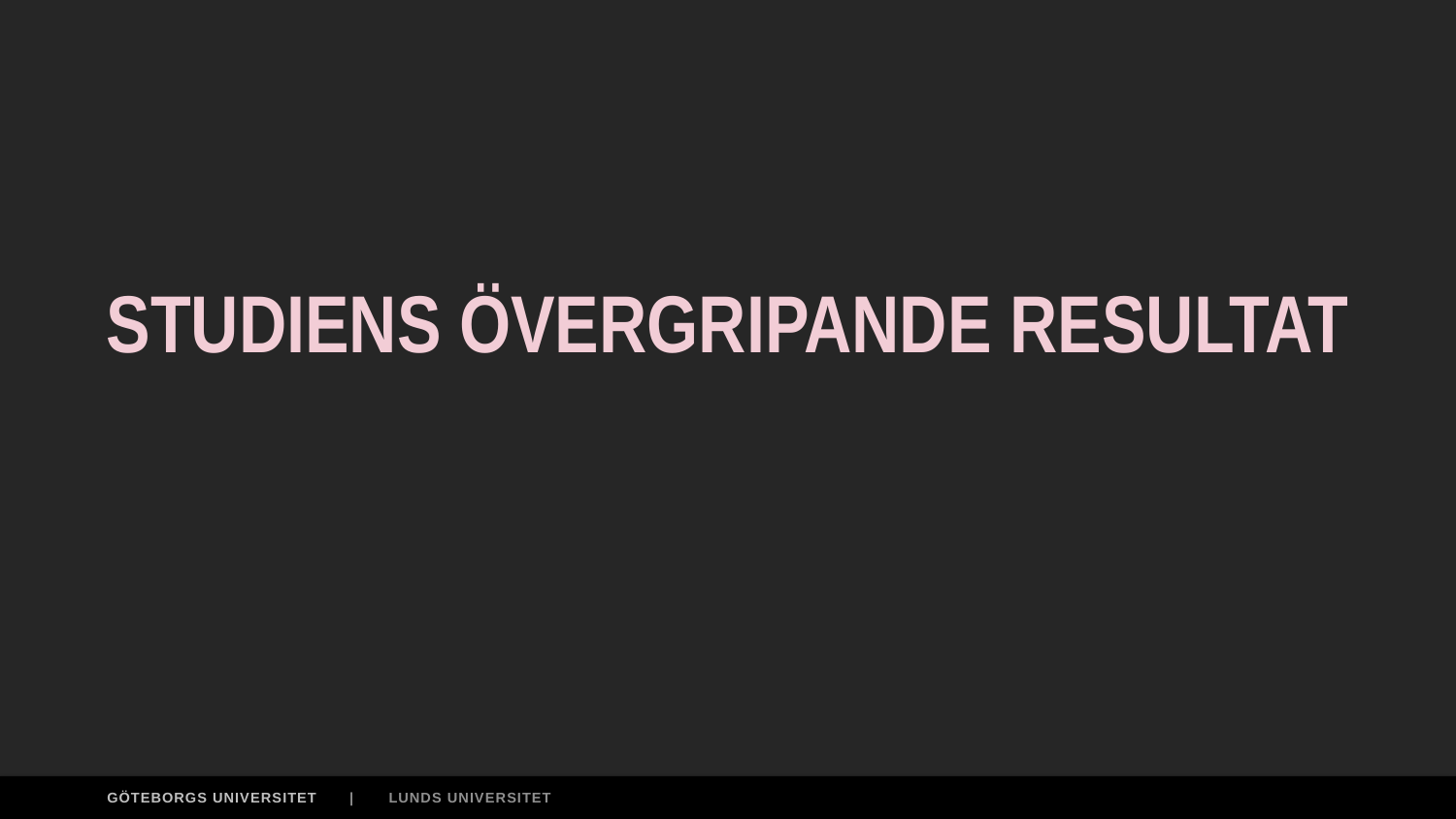

# STUDIENS ÖVERGRIPANDE RESULTAT

|       LUNDS UNIVERSITET